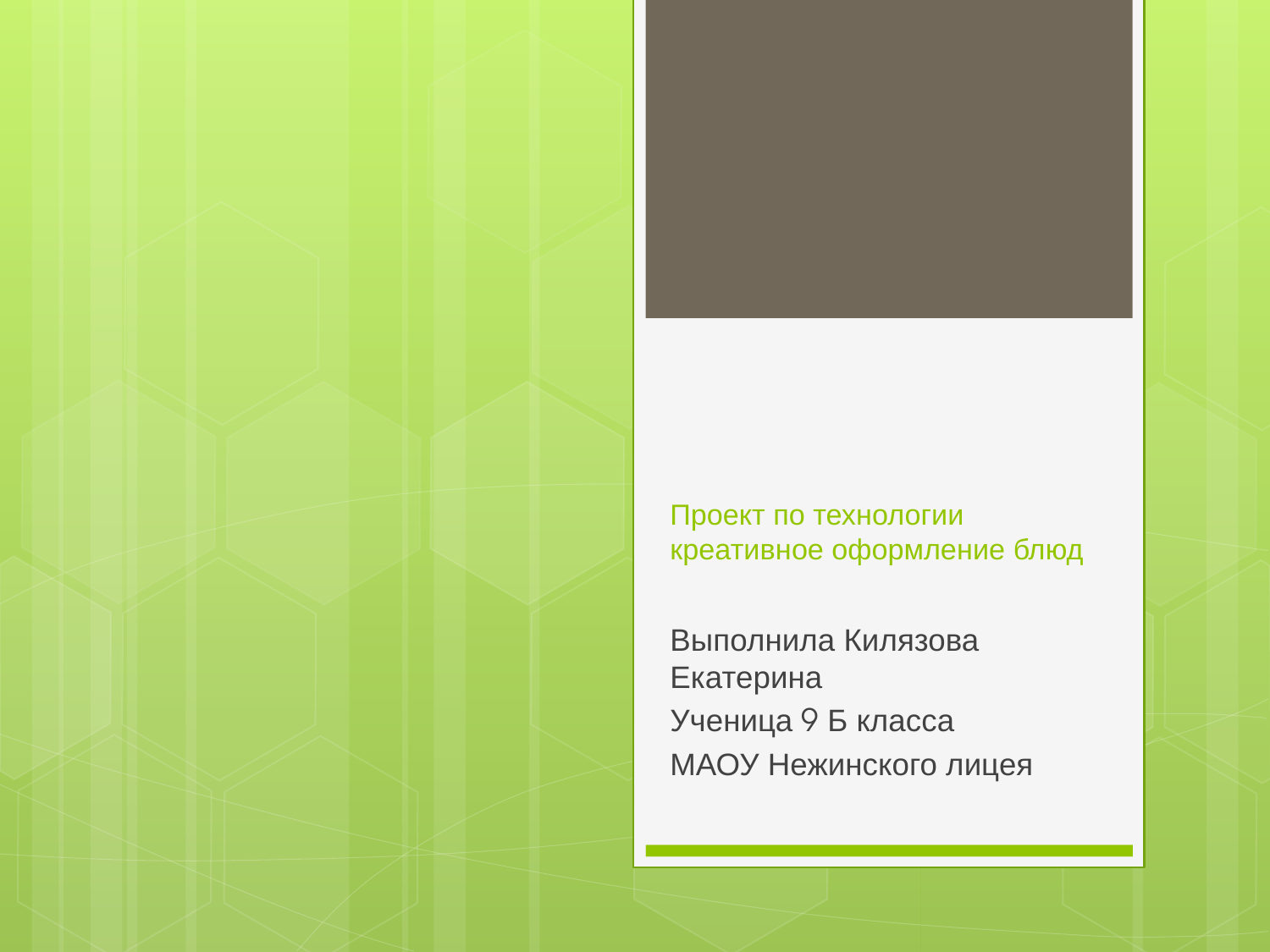

# Проект по технологии креативное оформление блюд
Выполнила Килязова Екатерина
Ученица 9 Б класса
МАОУ Нежинского лицея